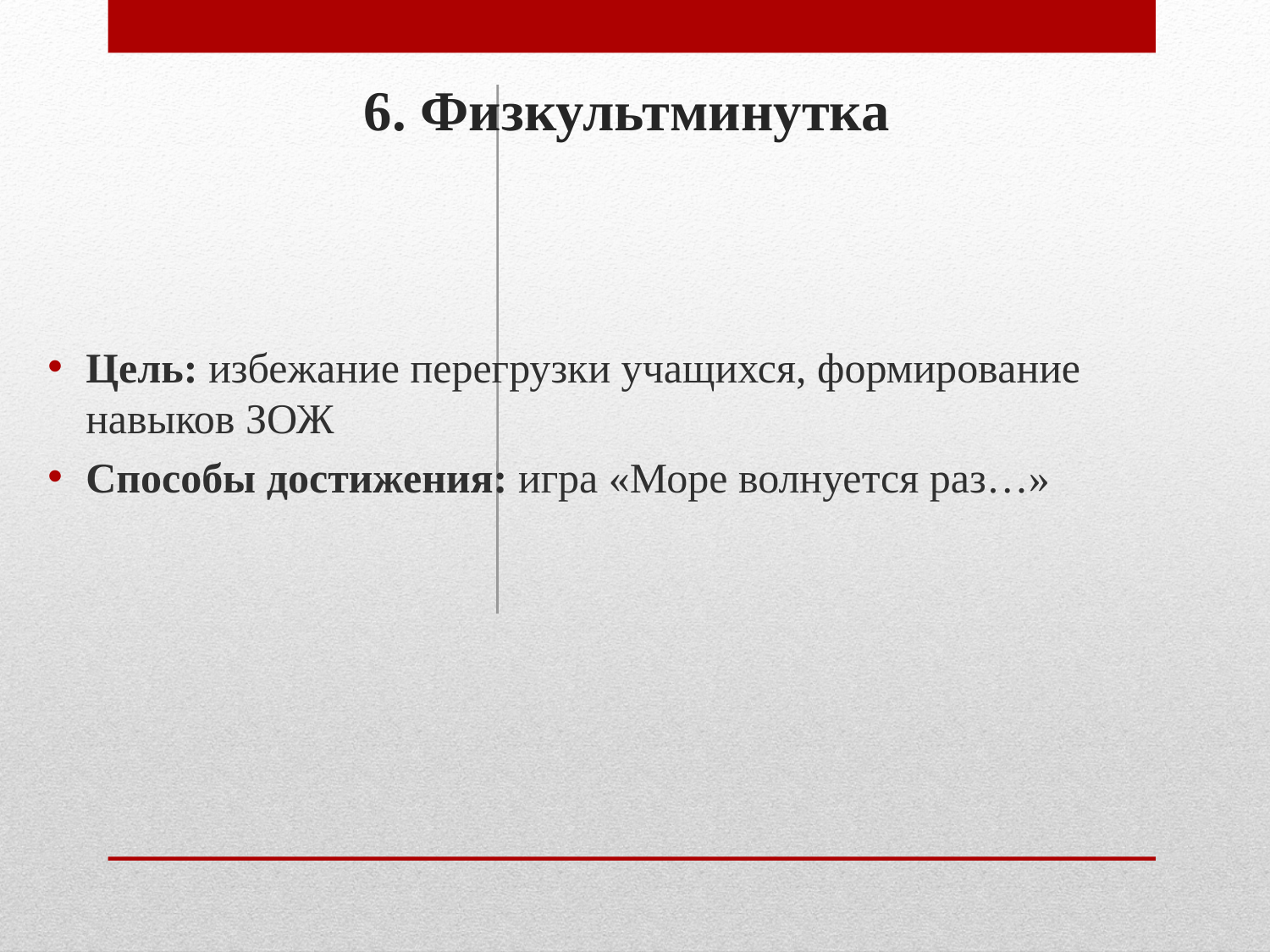

# 6. Физкультминутка
Цель: избежание перегрузки учащихся, формирование навыков ЗОЖ
Способы достижения: игра «Море волнуется раз…»